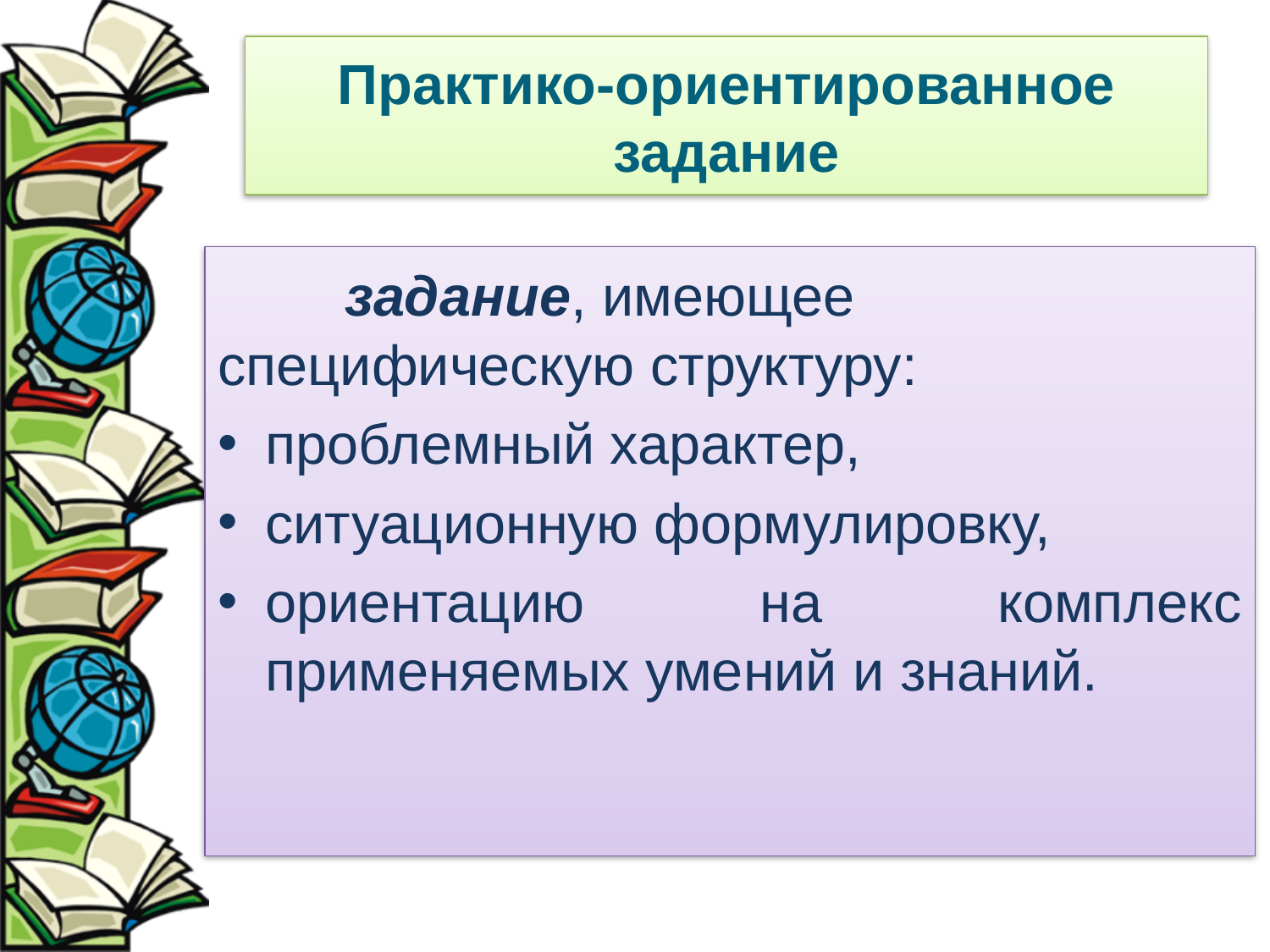

# Практико-ориентированное задание
	задание, имеющее специфическую структуру:
проблемный характер,
ситуационную формулировку,
ориентацию на комплекс применяемых умений и знаний.